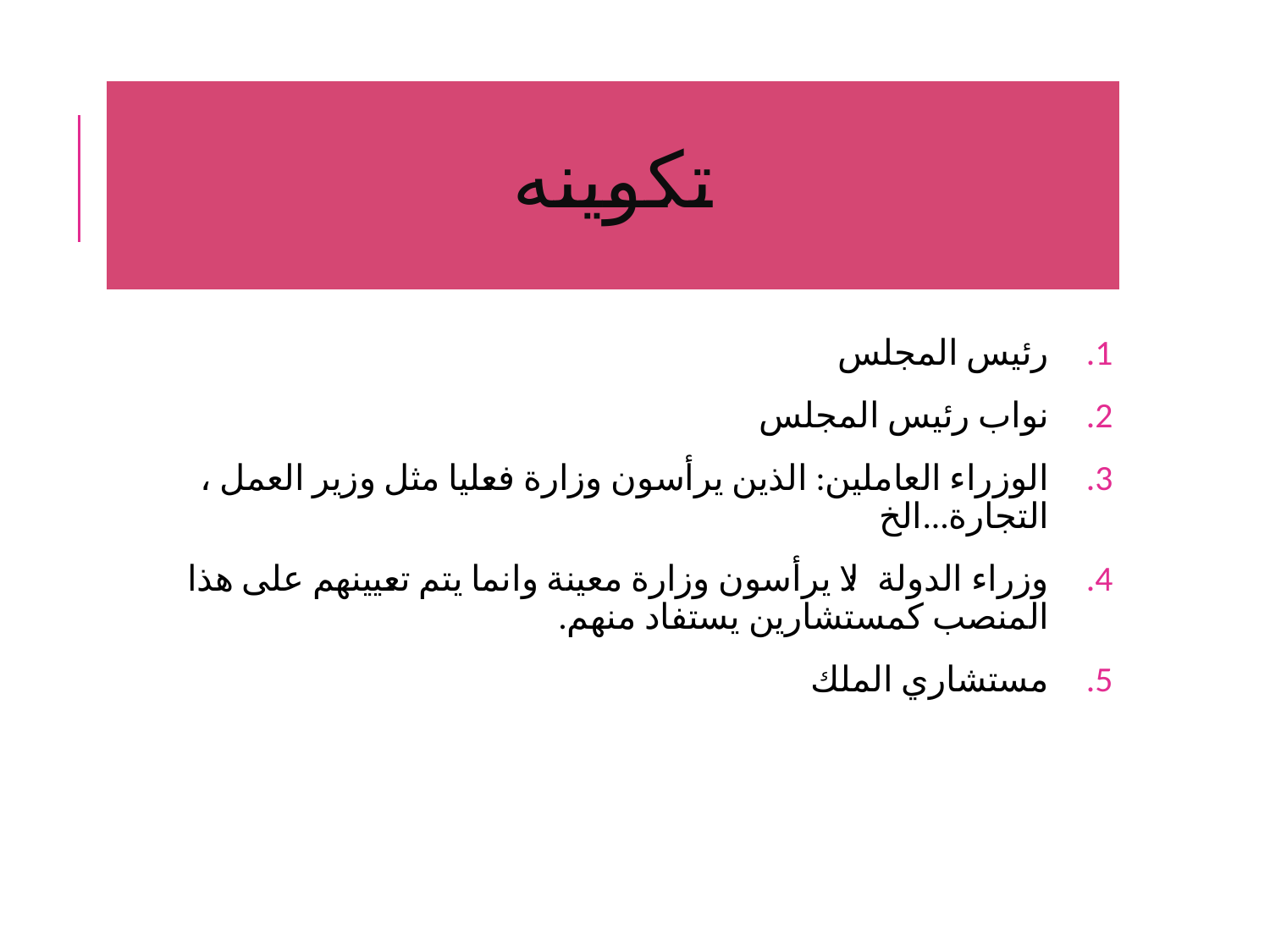

# تكوينه
رئيس المجلس
نواب رئيس المجلس
الوزراء العاملين: الذين يرأسون وزارة فعليا مثل وزير العمل ، التجارة...الخ
وزراء الدولة: لا يرأسون وزارة معينة وانما يتم تعيينهم على هذا المنصب كمستشارين يستفاد منهم.
مستشاري الملك